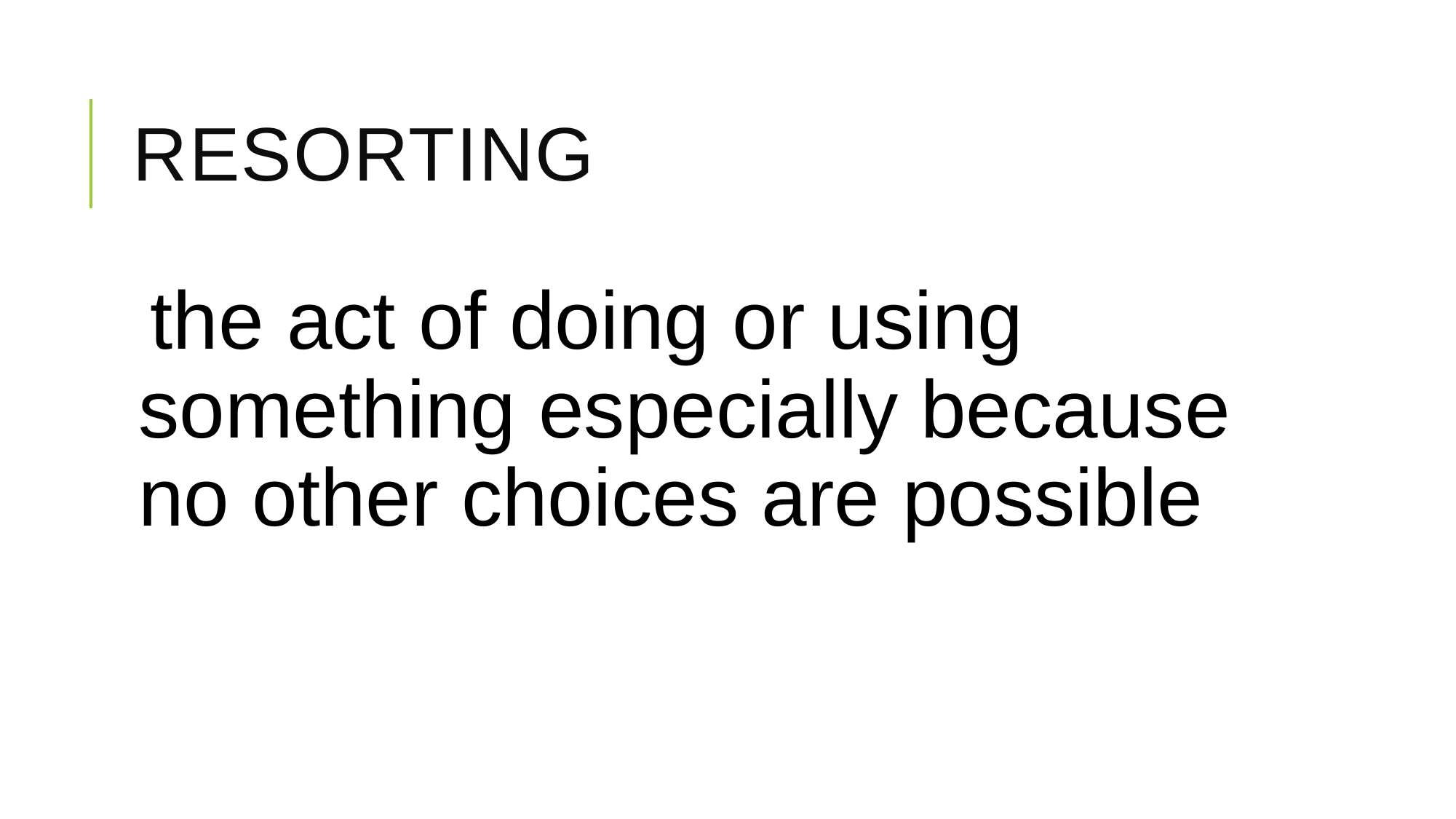

# resorting
the act of doing or using something especially because no other choices are possible